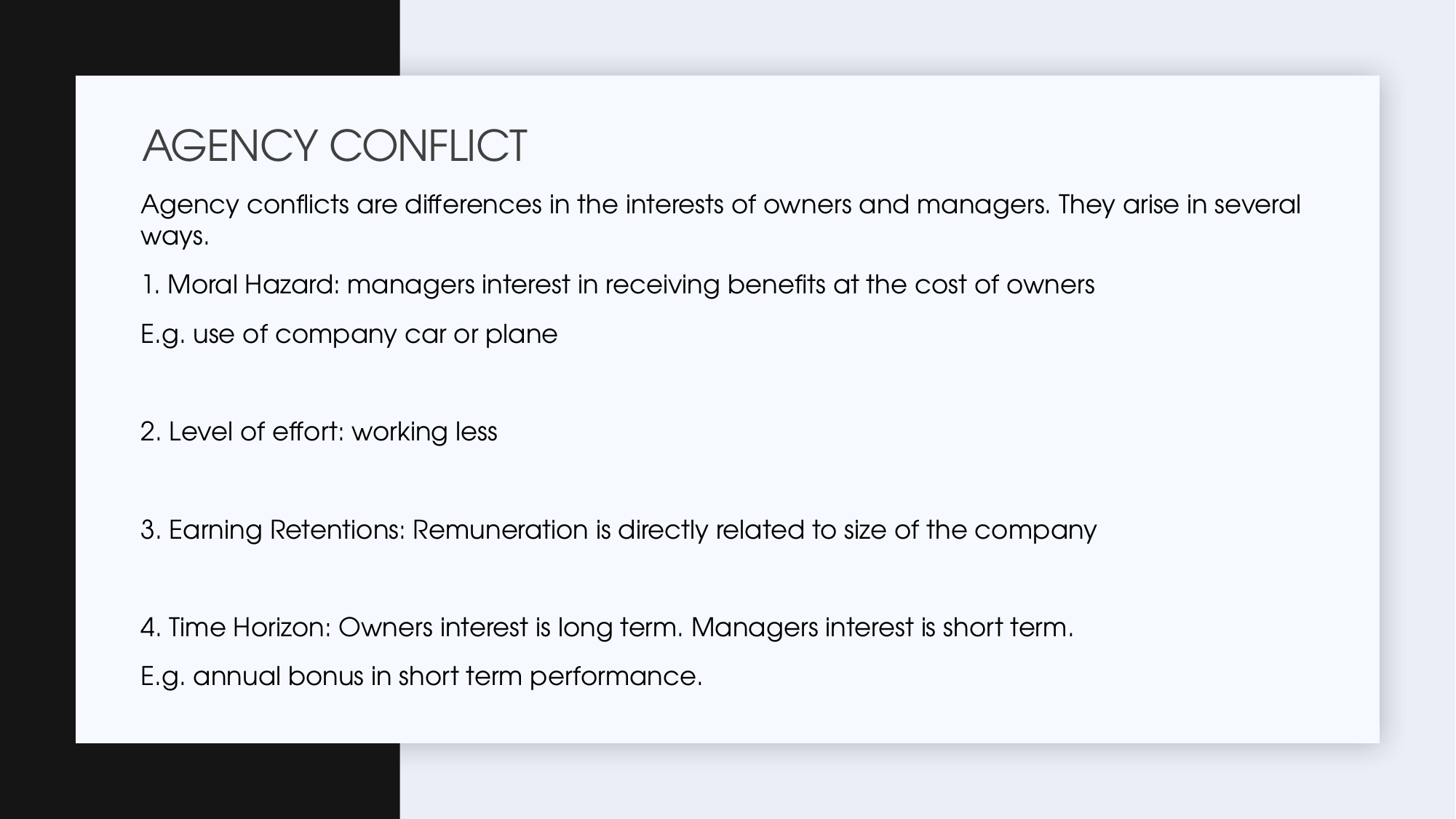

# Agency conflict
Agency conflicts are differences in the interests of owners and managers. They arise in several ways.
1. Moral Hazard: managers interest in receiving benefits at the cost of owners
E.g. use of company car or plane

2. Level of effort: working less

3. Earning Retentions: Remuneration is directly related to size of the company

4. Time Horizon: Owners interest is long term. Managers interest is short term.
E.g. annual bonus in short term performance.